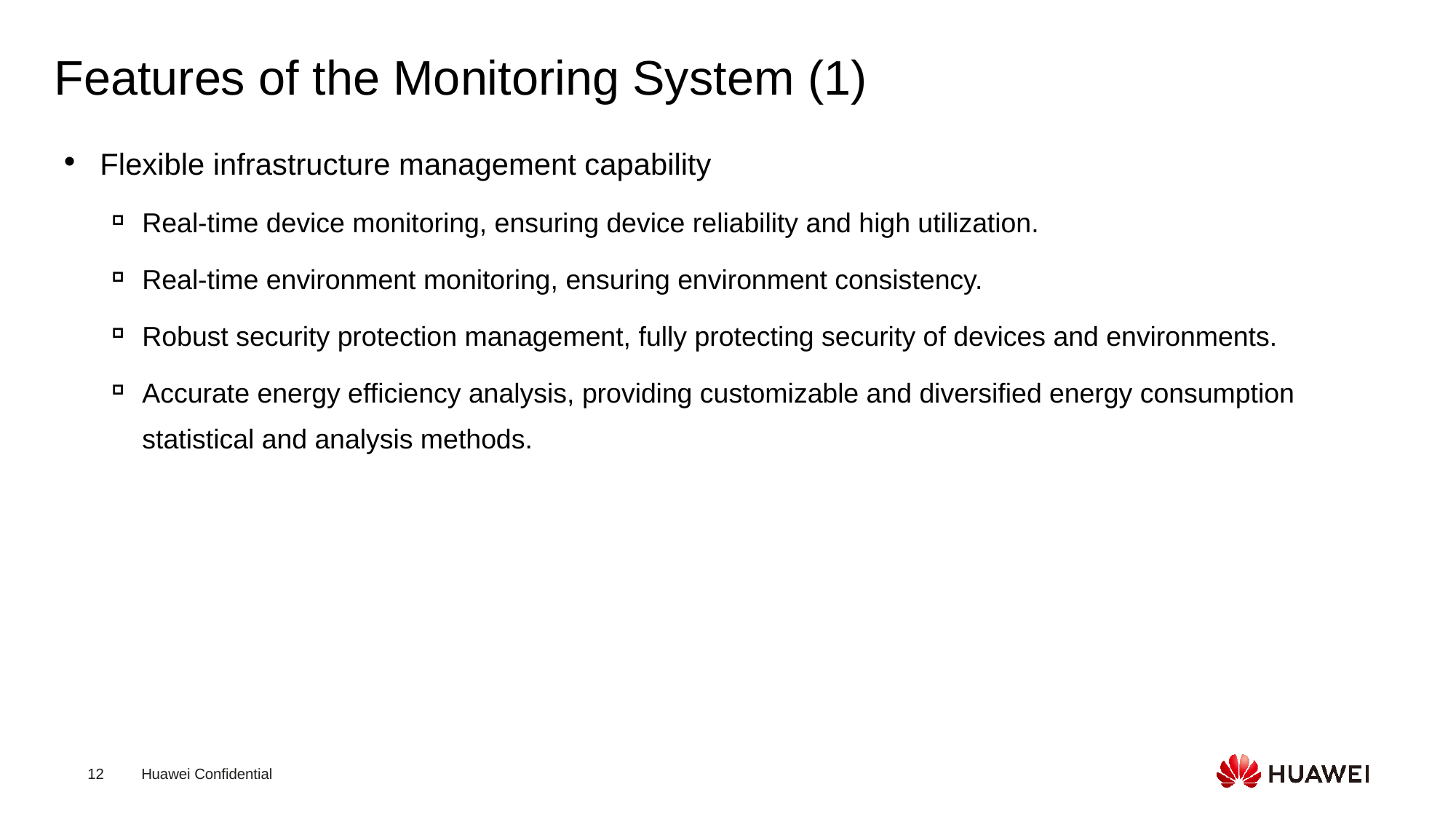

# Features of the Monitoring System (1)
Flexible infrastructure management capability
Real-time device monitoring, ensuring device reliability and high utilization.
Real-time environment monitoring, ensuring environment consistency.
Robust security protection management, fully protecting security of devices and environments.
Accurate energy efficiency analysis, providing customizable and diversified energy consumption statistical and analysis methods.